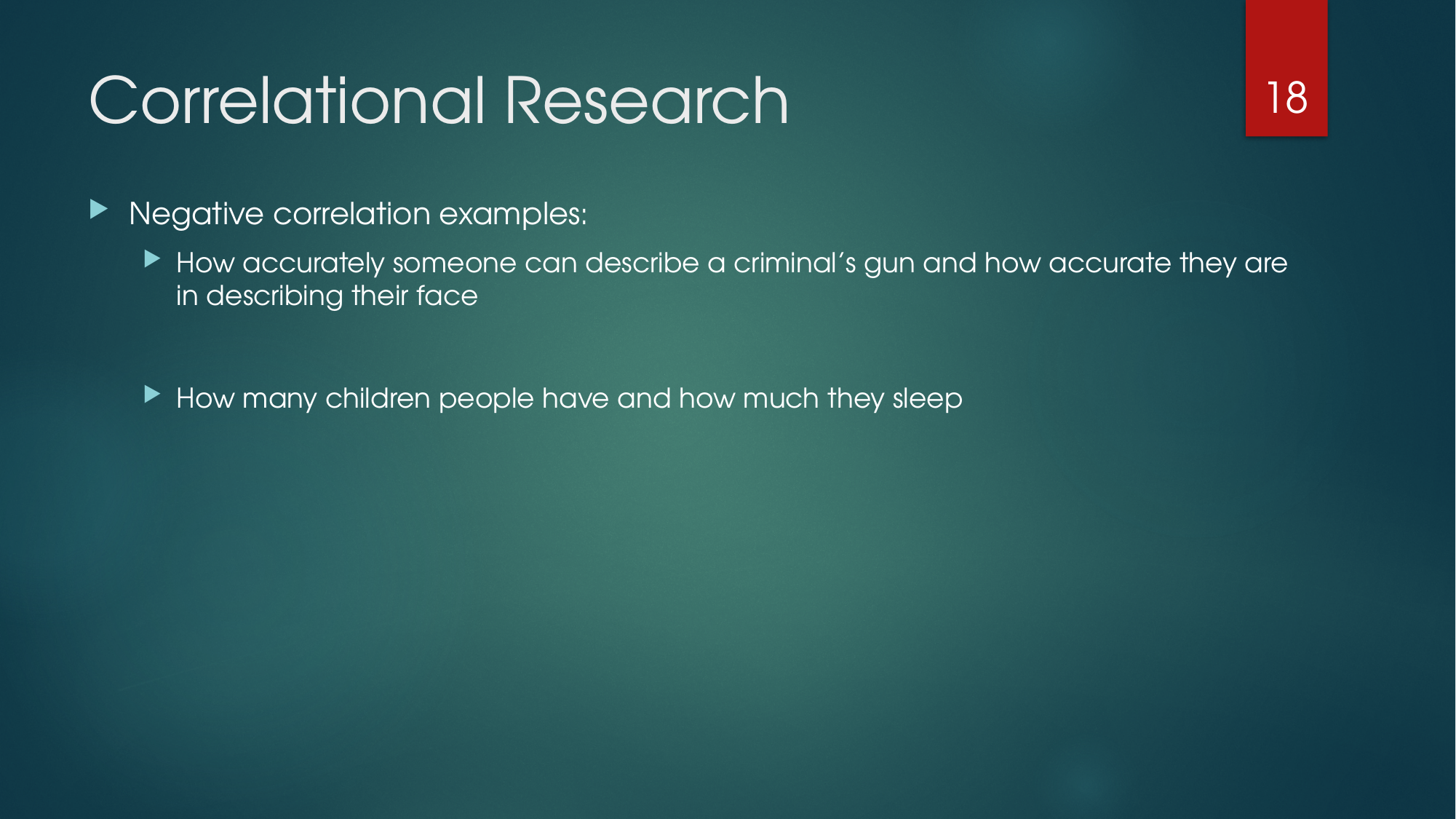

18
# Correlational Research
Negative correlation examples:
How accurately someone can describe a criminal’s gun and how accurate they are in describing their face

How many children people have and how much they sleep